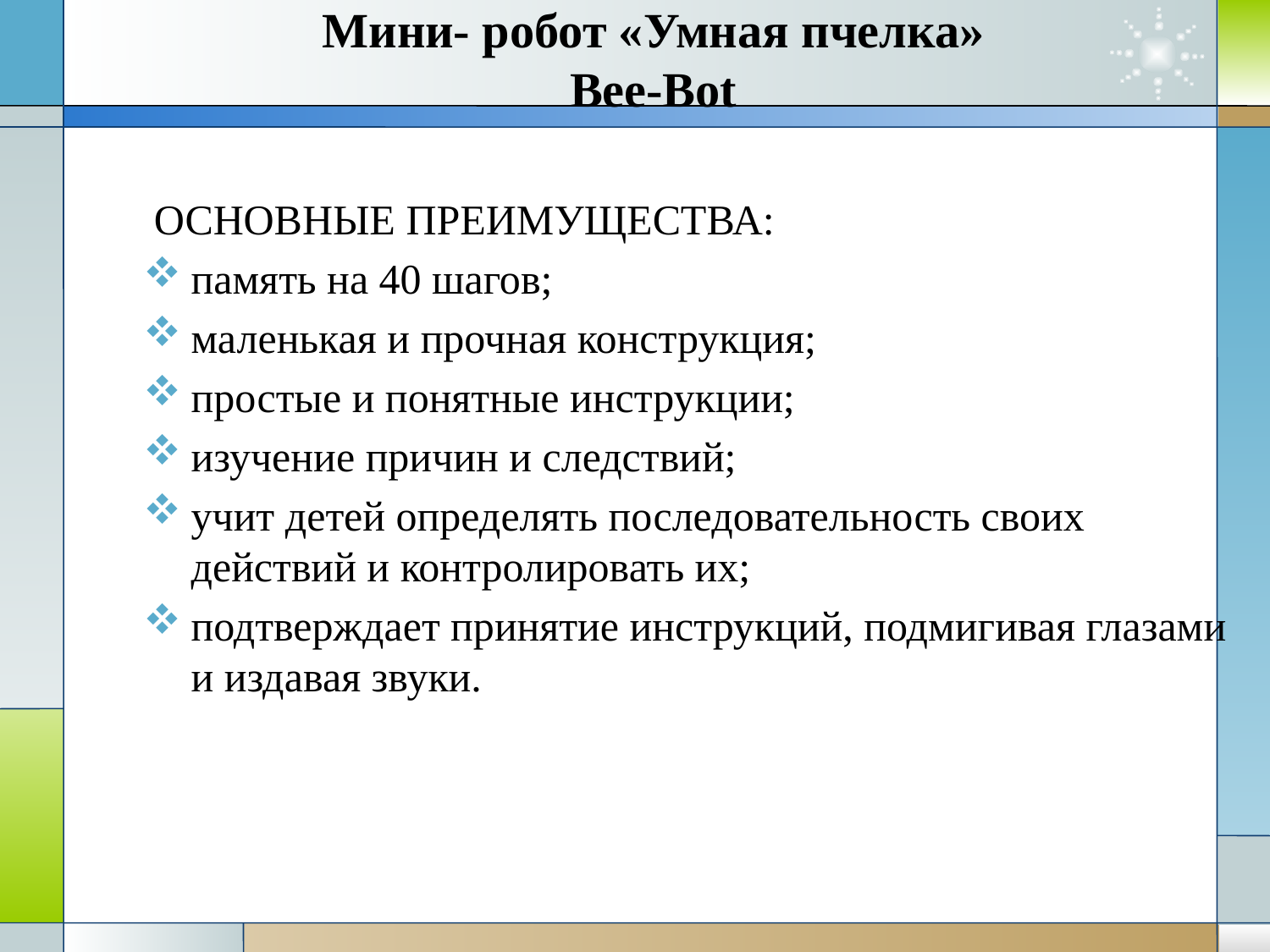

# Мини- робот «Умная пчелка» Bee-Bot
 ОСНОВНЫЕ ПРЕИМУЩЕСТВА:
память на 40 шагов;
маленькая и прочная конструкция;
простые и понятные инструкции;
изучение причин и следствий;
учит детей определять последовательность своих действий и контролировать их;
подтверждает принятие инструкций, подмигивая глазами и издавая звуки.